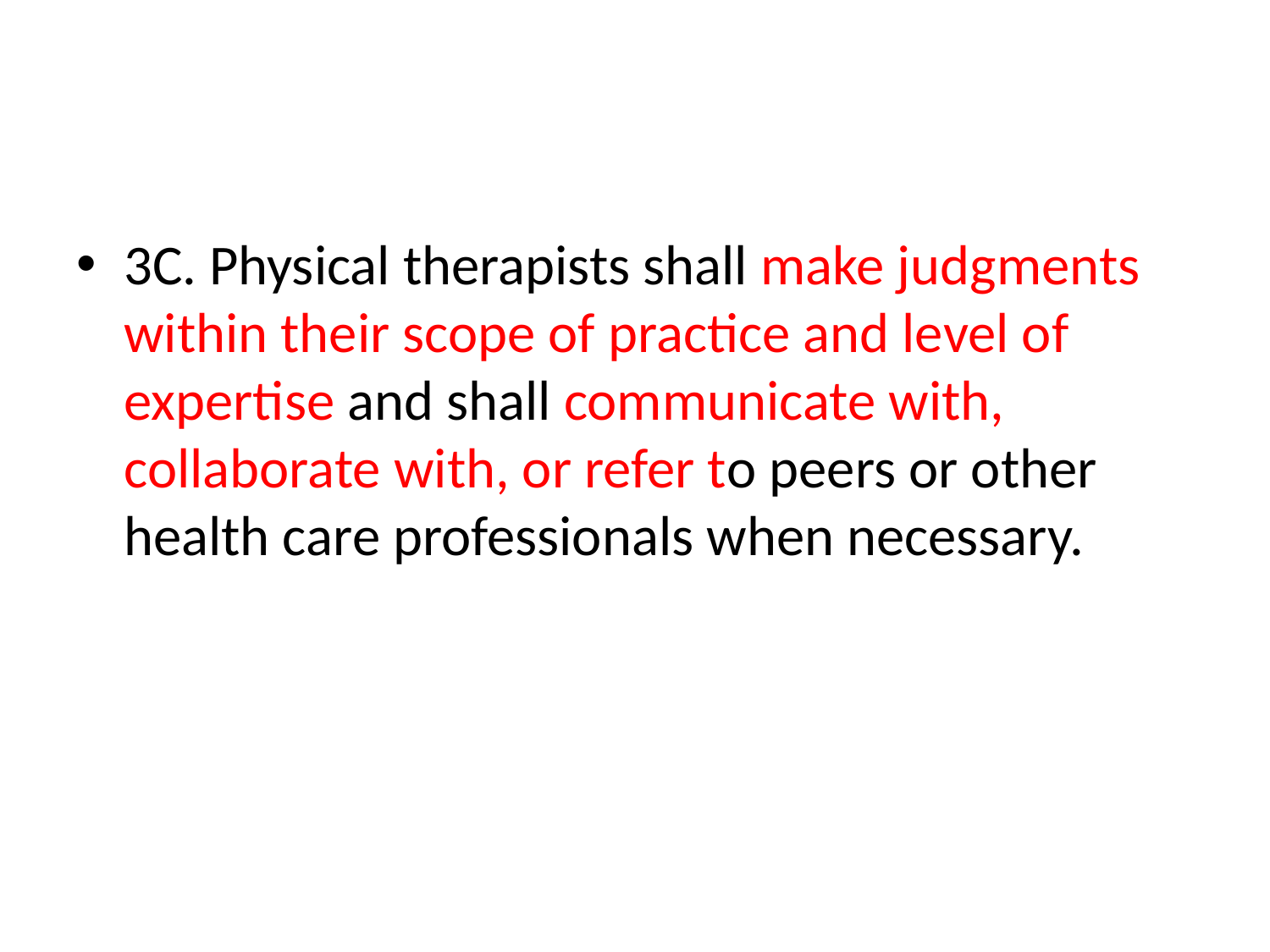

#
3C. Physical therapists shall make judgments within their scope of practice and level of expertise and shall communicate with, collaborate with, or refer to peers or other health care professionals when necessary.